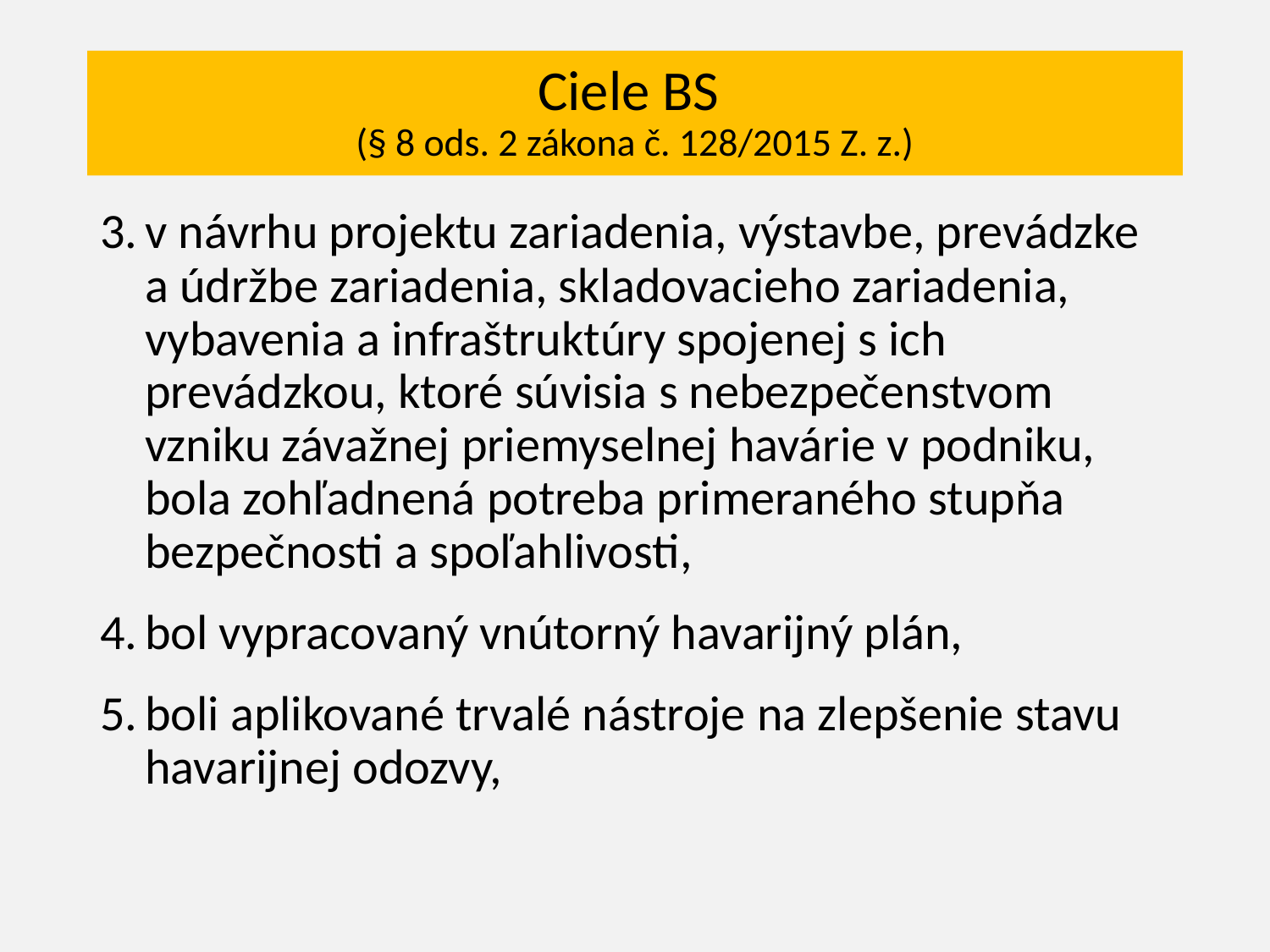

# Ciele BS (§ 8 ods. 2 zákona č. 128/2015 Z. z.)
v návrhu projektu zariadenia, výstavbe, prevádzke a údržbe zariadenia, skladovacieho zariadenia, vybavenia a infraštruktúry spojenej s ich prevádzkou, ktoré súvisia s nebezpečenstvom vzniku závažnej priemyselnej havárie v podniku, bola zohľadnená potreba primeraného stupňa bezpečnosti a spoľahlivosti,
bol vypracovaný vnútorný havarijný plán,
boli aplikované trvalé nástroje na zlepšenie stavu havarijnej odozvy,